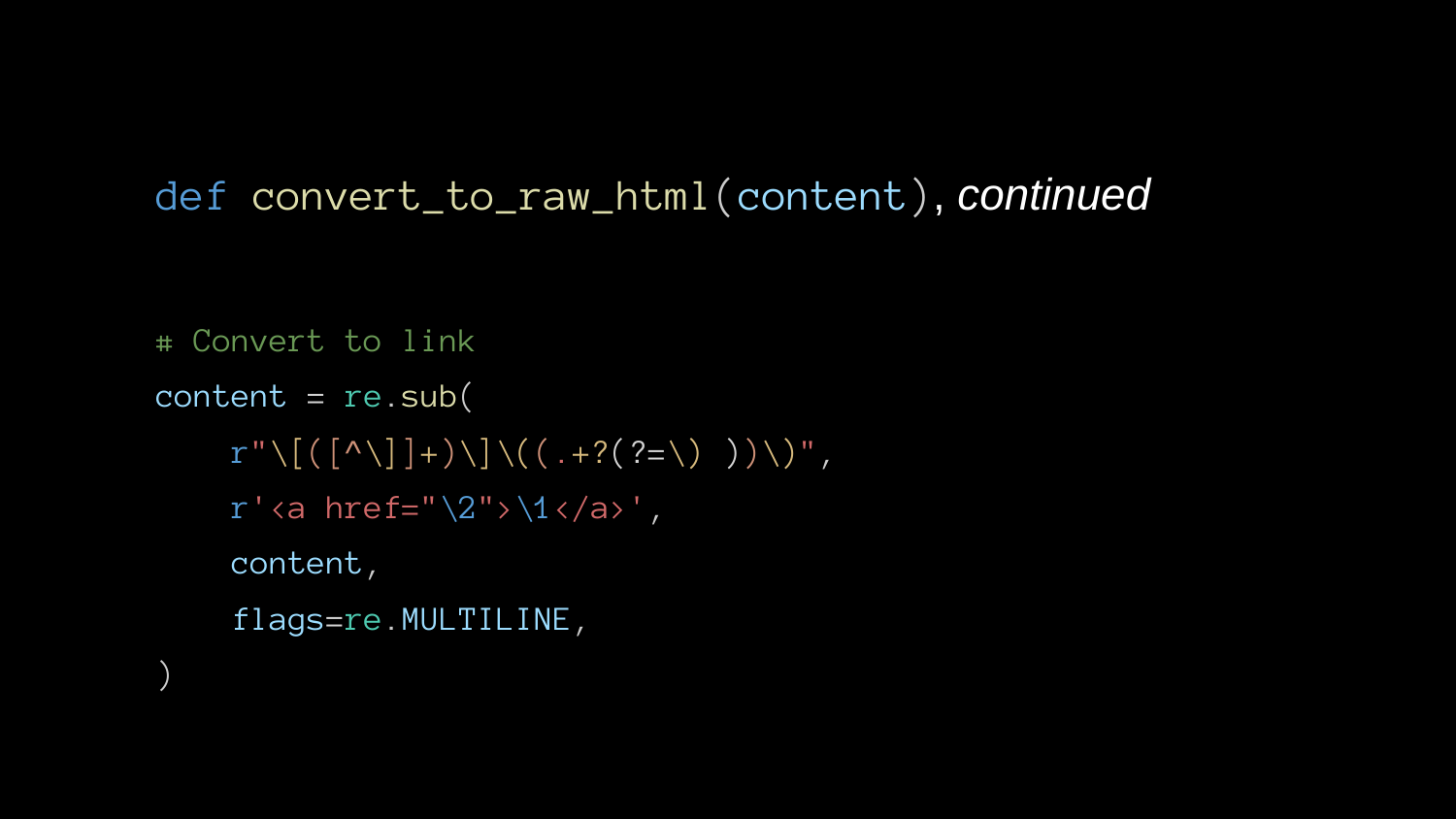

def convert_to_raw_html(content), continued
# Convert to link
content = re.sub(
    r"\[([^\]]+)\]\((.+?(?=\) ))\)",
    r'<a href="\2">\1</a>',
    content,
    flags=re.MULTILINE,
)